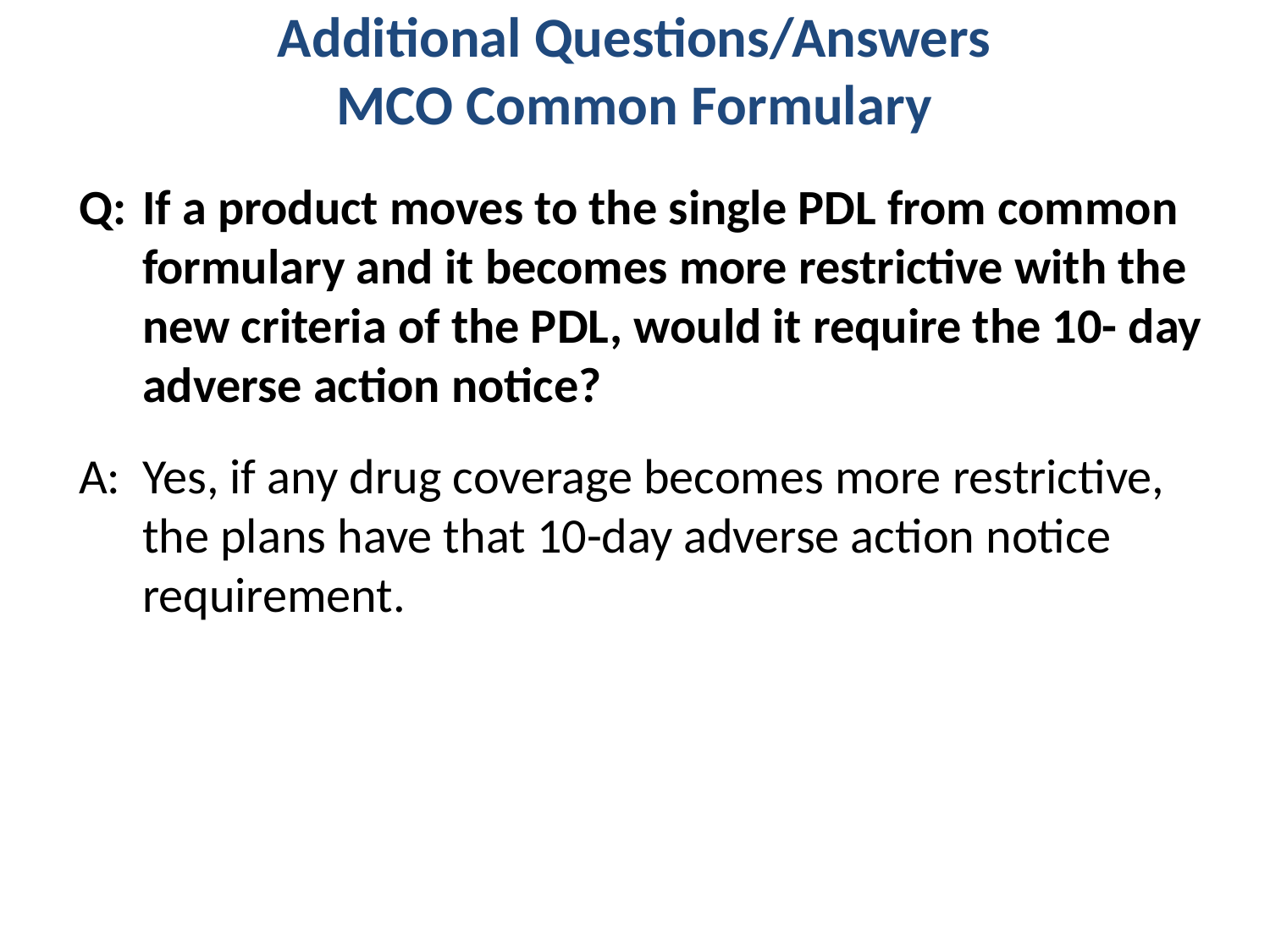

# Additional Questions/Answers MCO Common Formulary
Q:	If a product moves to the single PDL from common formulary and it becomes more restrictive with the new criteria of the PDL, would it require the 10- day adverse action notice?

A:	Yes, if any drug coverage becomes more restrictive, the plans have that 10-day adverse action notice requirement.